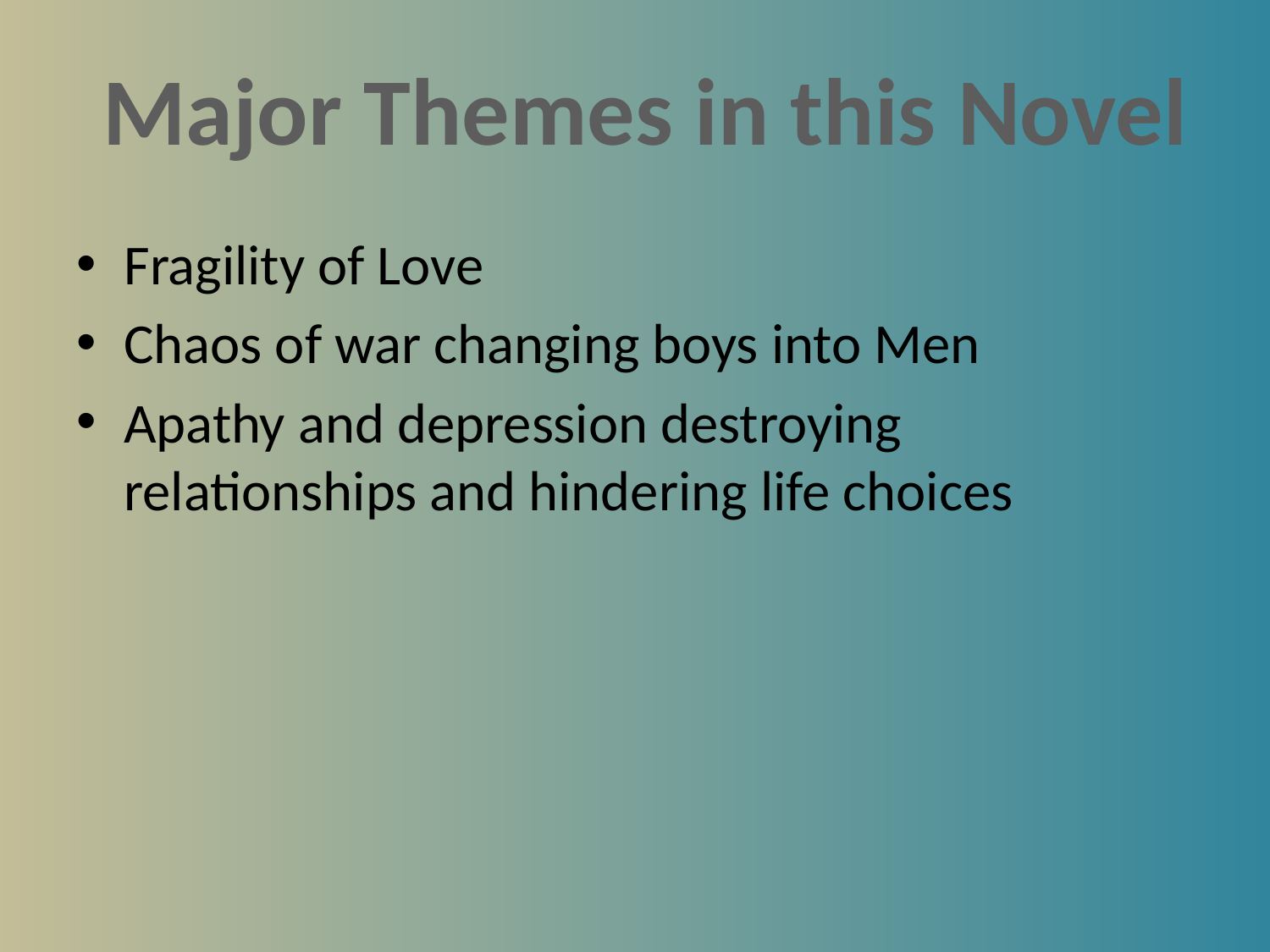

Major Themes in this Novel
Fragility of Love
Chaos of war changing boys into Men
Apathy and depression destroying relationships and hindering life choices